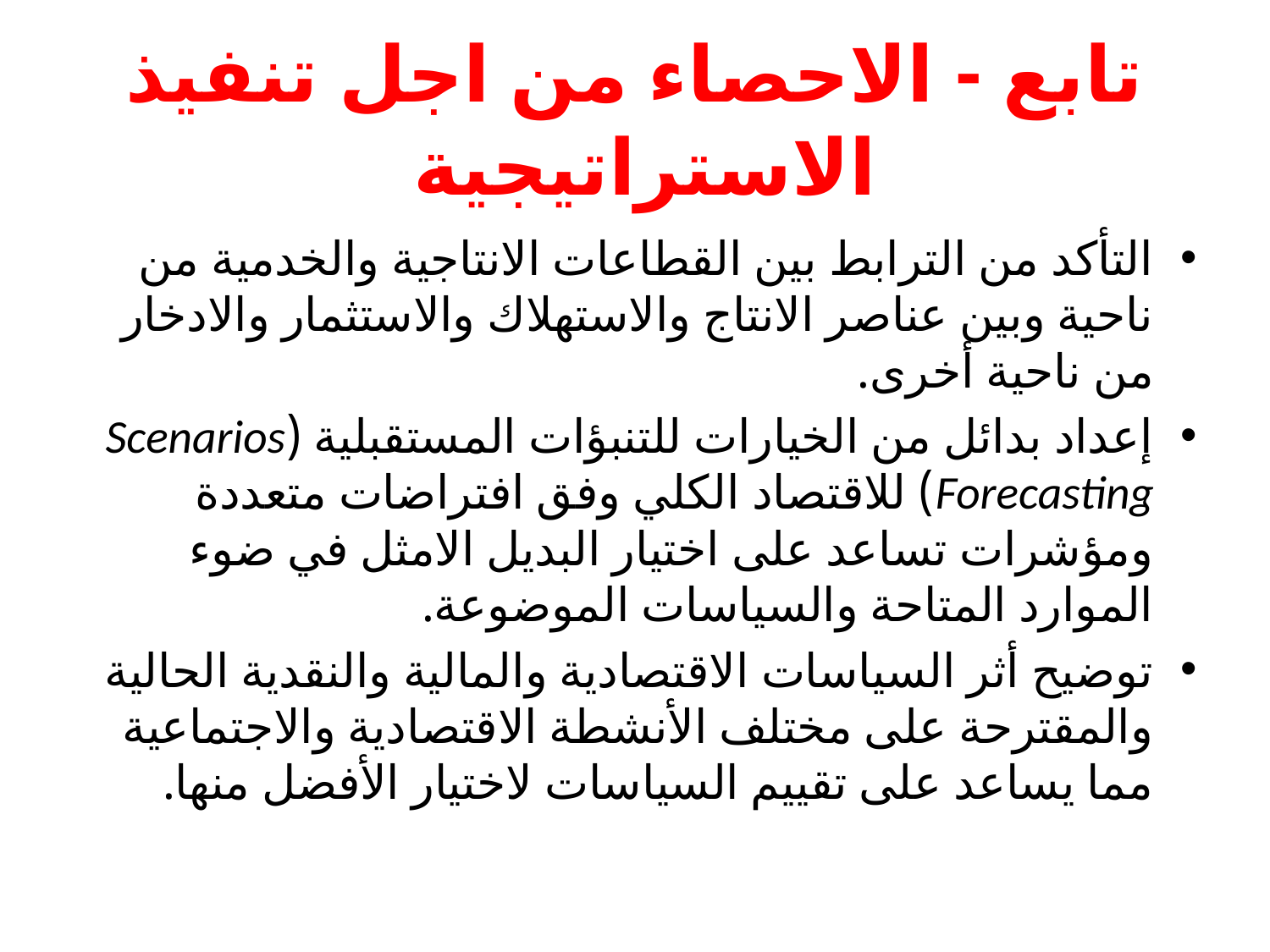

# تابع - الاحصاء من اجل تنفيذ الاستراتيجية
التأكد من الترابط بين القطاعات الانتاجية والخدمية من ناحية وبين عناصر الانتاج والاستهلاك والاستثمار والادخار من ناحية أخرى.
إعداد بدائل من الخيارات للتنبؤات المستقبلية (Scenarios Forecasting) للاقتصاد الكلي وفق افتراضات متعددة ومؤشرات تساعد على اختيار البديل الامثل في ضوء الموارد المتاحة والسياسات الموضوعة.
توضيح أثر السياسات الاقتصادية والمالية والنقدية الحالية والمقترحة على مختلف الأنشطة الاقتصادية والاجتماعية مما يساعد على تقييم السياسات لاختيار الأفضل منها.